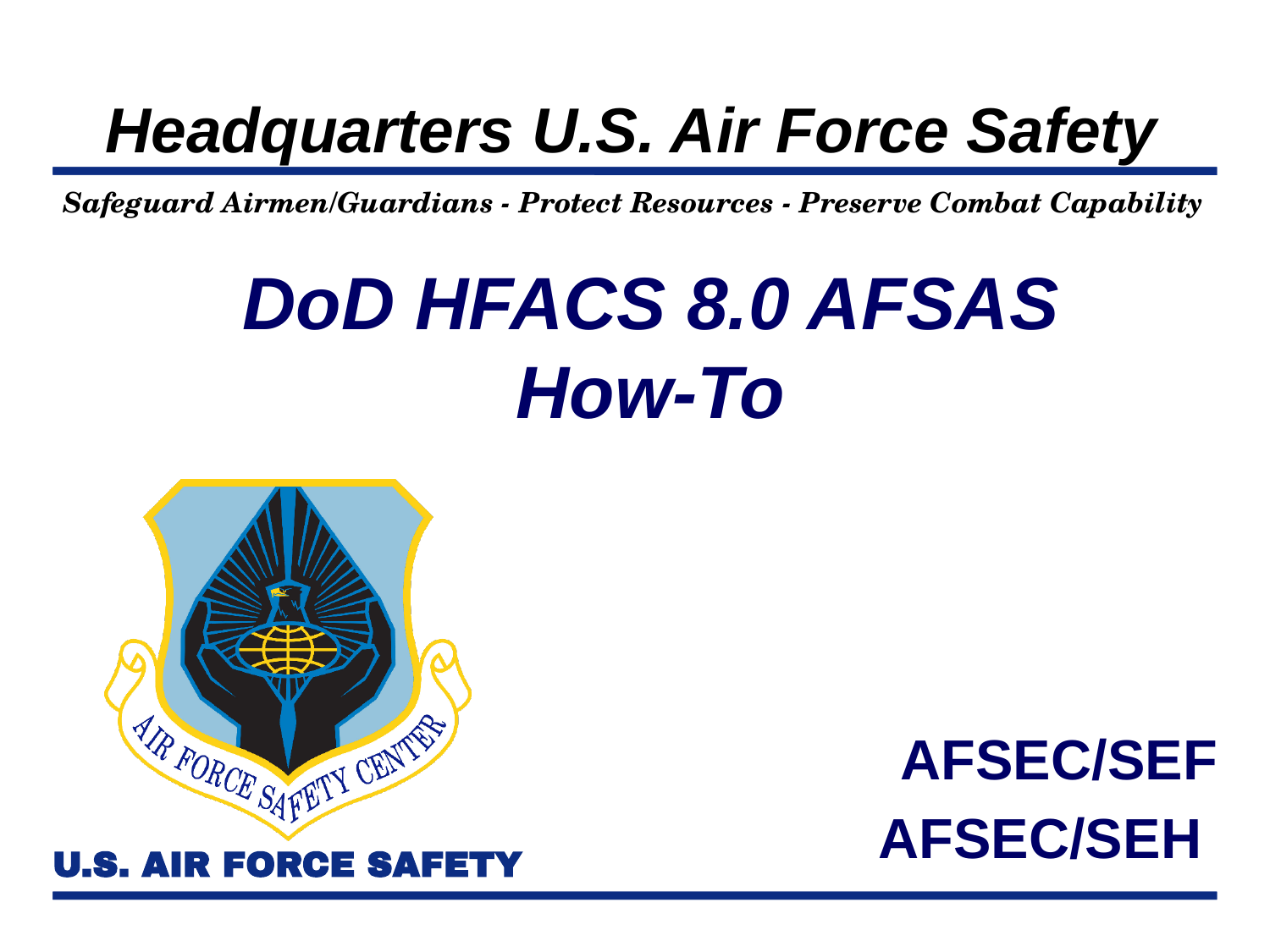

DoD HFACS 8.0 AFSAS How-To
AFSEC/SEF
AFSEC/SEH